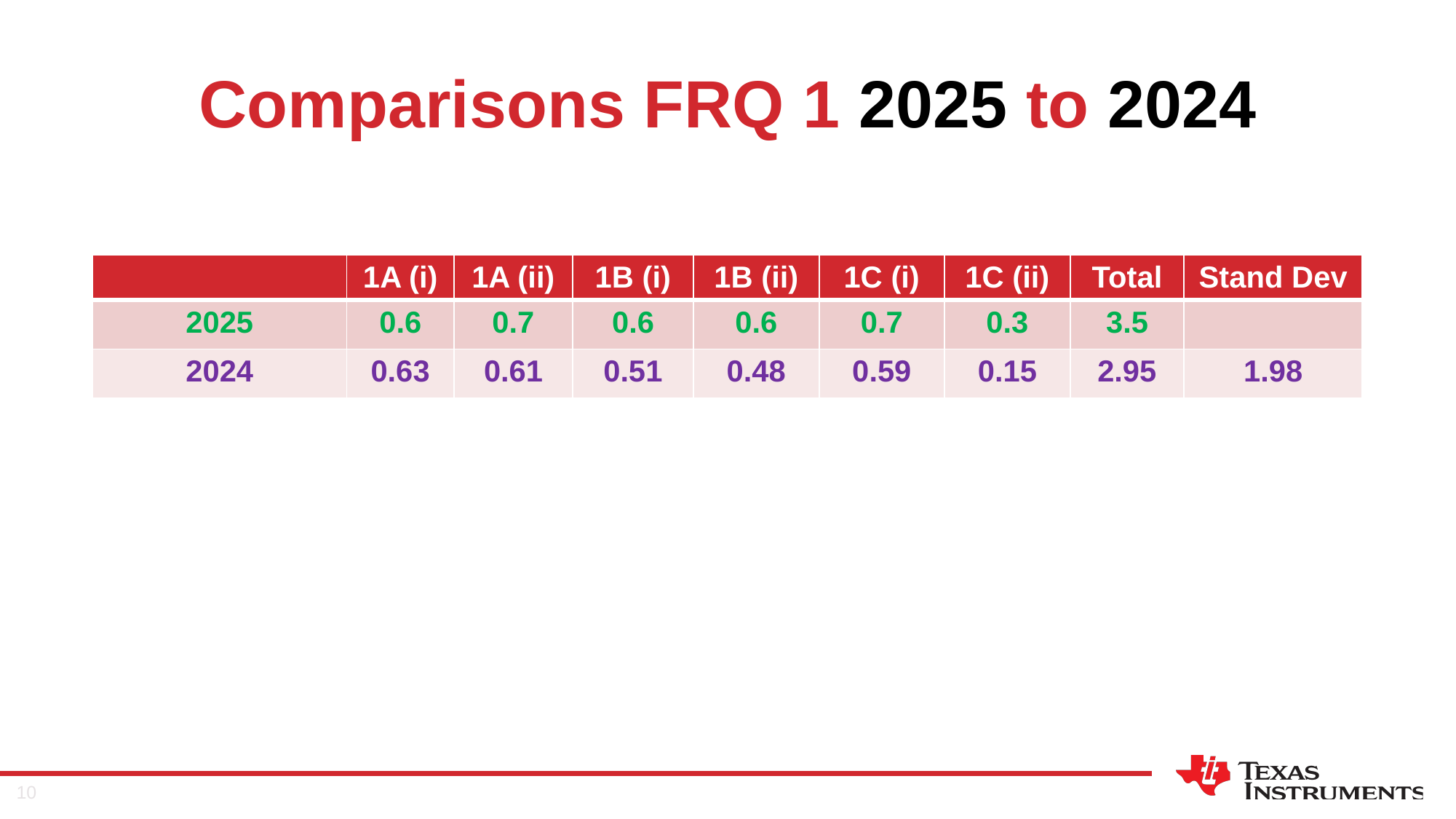

# Comparisons FRQ 1 2025 to 2024
|  | 1A (i) | 1A (ii) | 1B (i) | 1B (ii) | 1C (i) | 1C (ii) | Total | Stand Dev |
| --- | --- | --- | --- | --- | --- | --- | --- | --- |
| 2025 | 0.6 | 0.7 | 0.6 | 0.6 | 0.7 | 0.3 | 3.5 |  |
| 2024 | 0.63 | 0.61 | 0.51 | 0.48 | 0.59 | 0.15 | 2.95 | 1.98 |